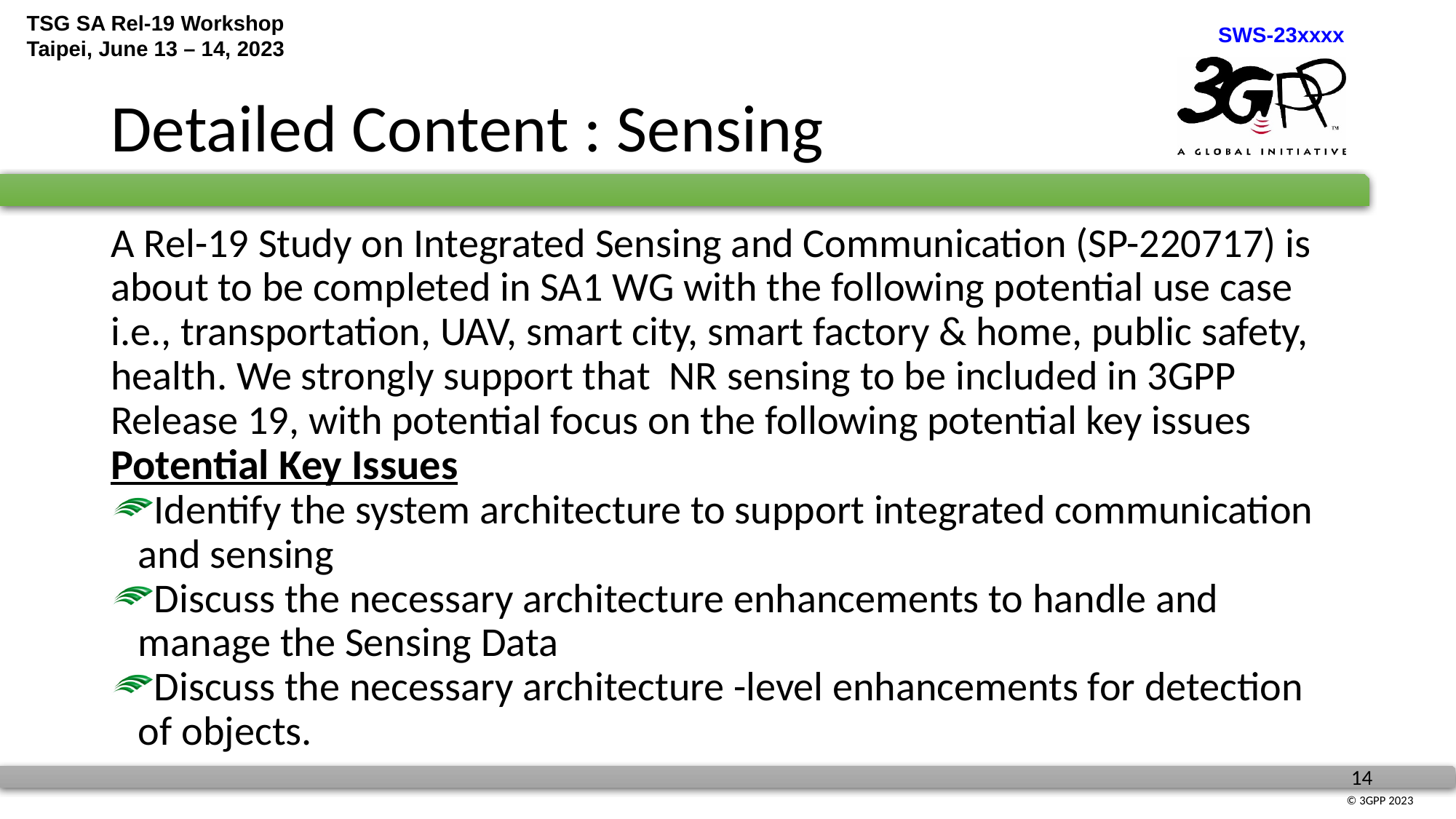

# Detailed Content : Sensing
A Rel-19 Study on Integrated Sensing and Communication (SP-220717) is about to be completed in SA1 WG with the following potential use case i.e., transportation, UAV, smart city, smart factory & home, public safety, health. We strongly support that  NR sensing to be included in 3GPP Release 19, with potential focus on the following potential key issues
Potential Key Issues
Identify the system architecture to support integrated communication and sensing
Discuss the necessary architecture enhancements to handle and manage the Sensing Data
Discuss the necessary architecture -level enhancements for detection of objects.